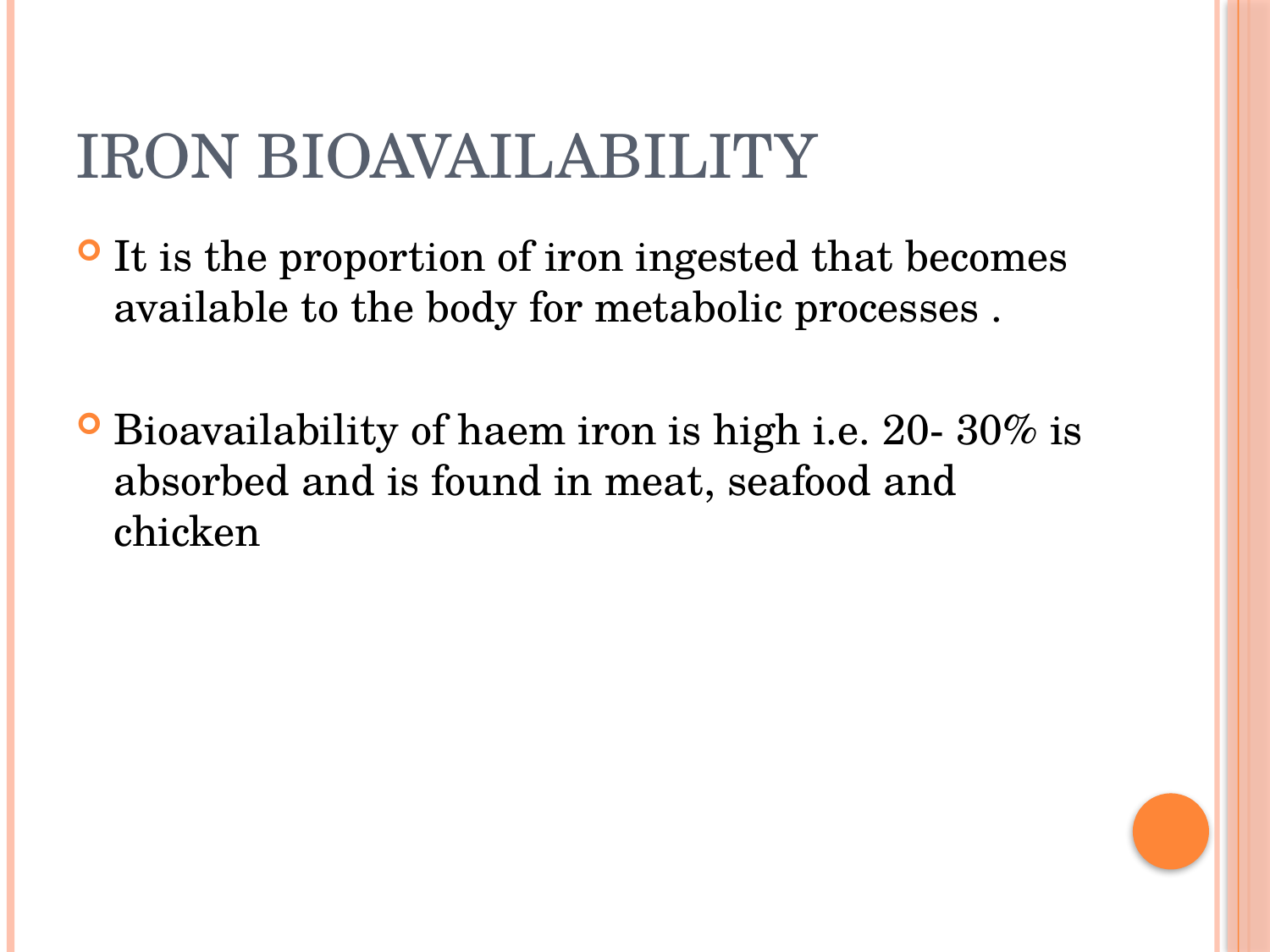

# Iron bioavailability
It is the proportion of iron ingested that becomes available to the body for metabolic processes .

Bioavailability of haem iron is high i.e. 20- 30% is absorbed and is found in meat, seafood and chicken